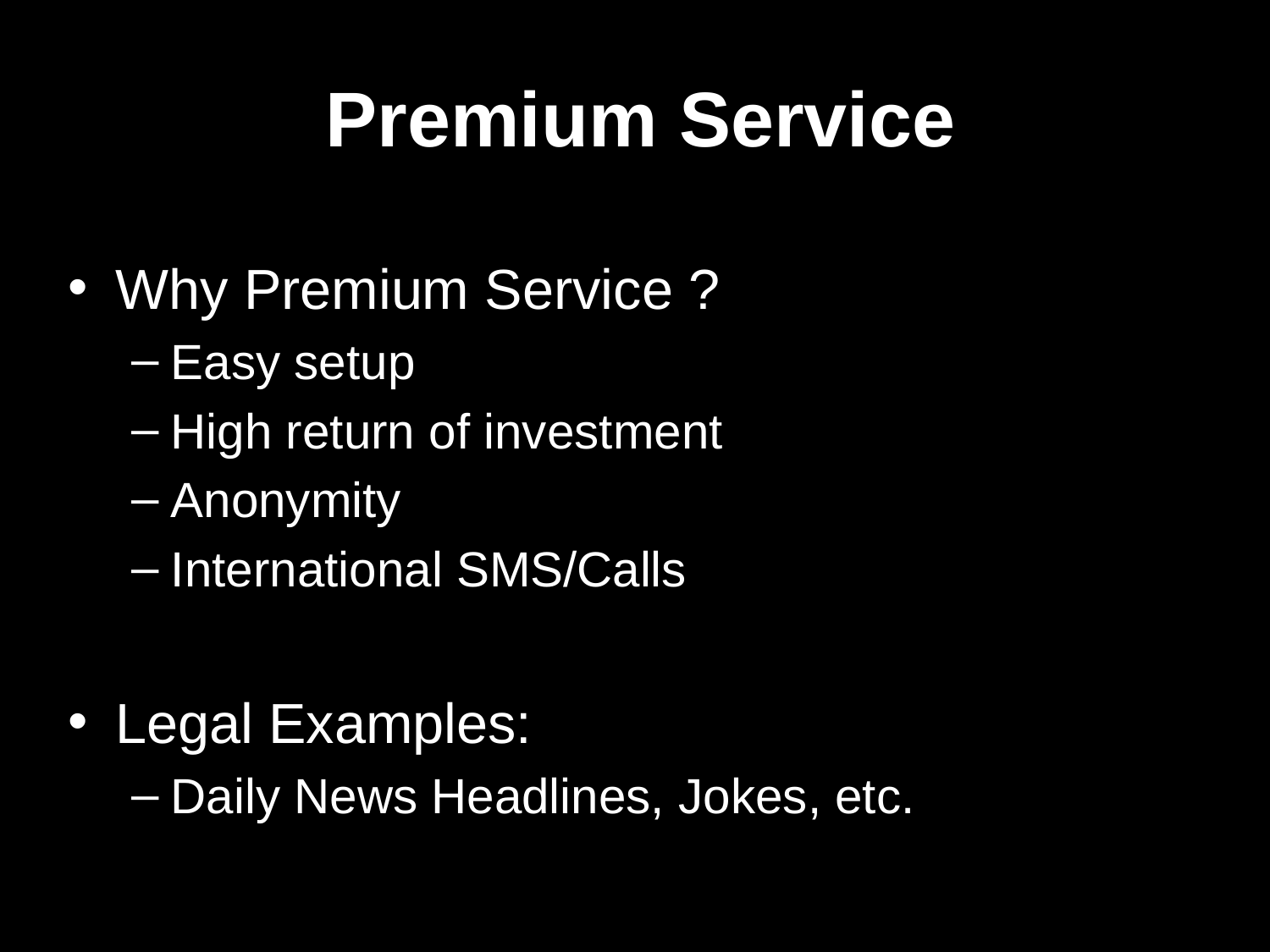

# Premium Service
Why Premium Service ?
Easy setup
High return of investment
Anonymity
International SMS/Calls

Legal Examples:
Daily News Headlines, Jokes, etc.